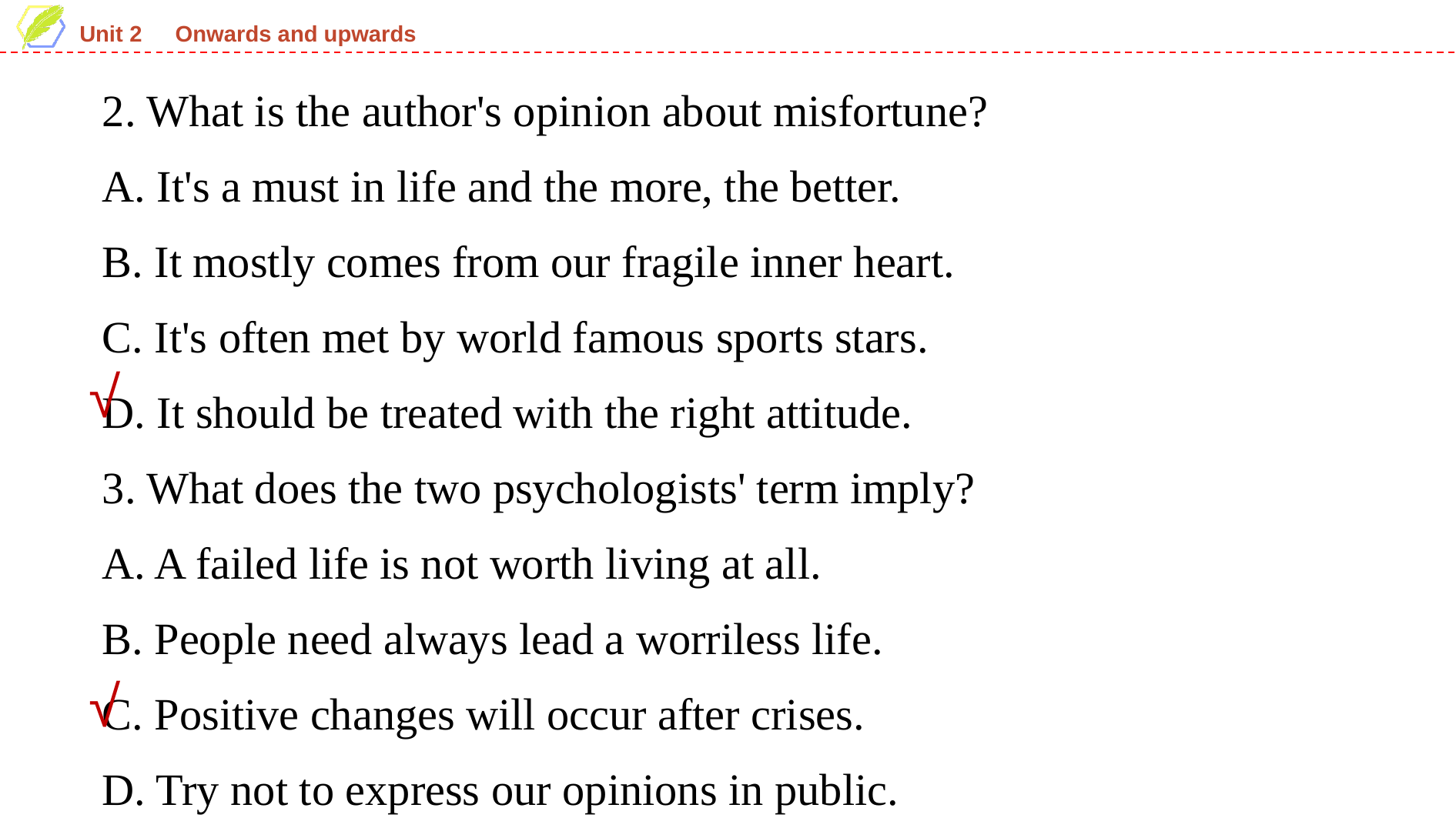

2. What is the author's opinion about misfortune?
A. It's a must in life and the more, the better.
B. It mostly comes from our fragile inner heart.
C. It's often met by world famous sports stars.
D. It should be treated with the right attitude.
3. What does the two psychologists' term imply?
A. A failed life is not worth living at all.
B. People need always lead a worriless life.
C. Positive changes will occur after crises.
D. Try not to express our opinions in public.
√
√